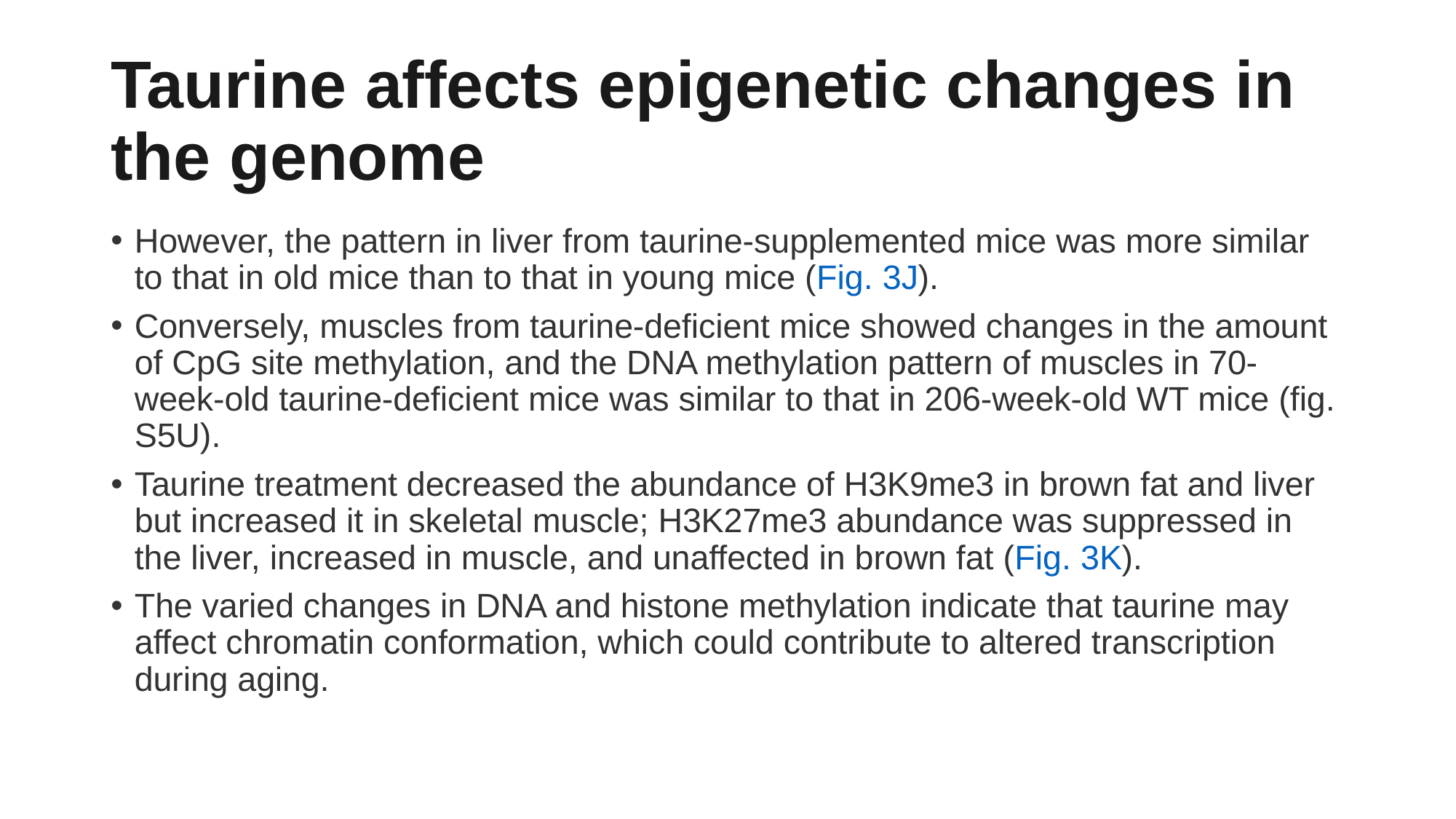

# Taurine affects epigenetic changes in the genome
However, the pattern in liver from taurine-supplemented mice was more similar to that in old mice than to that in young mice (Fig. 3J).
Conversely, muscles from taurine-deficient mice showed changes in the amount of CpG site methylation, and the DNA methylation pattern of muscles in 70-week-old taurine-deficient mice was similar to that in 206-week-old WT mice (fig. S5U).
Taurine treatment decreased the abundance of H3K9me3 in brown fat and liver but increased it in skeletal muscle; H3K27me3 abundance was suppressed in the liver, increased in muscle, and unaffected in brown fat (Fig. 3K).
The varied changes in DNA and histone methylation indicate that taurine may affect chromatin conformation, which could contribute to altered transcription during aging.